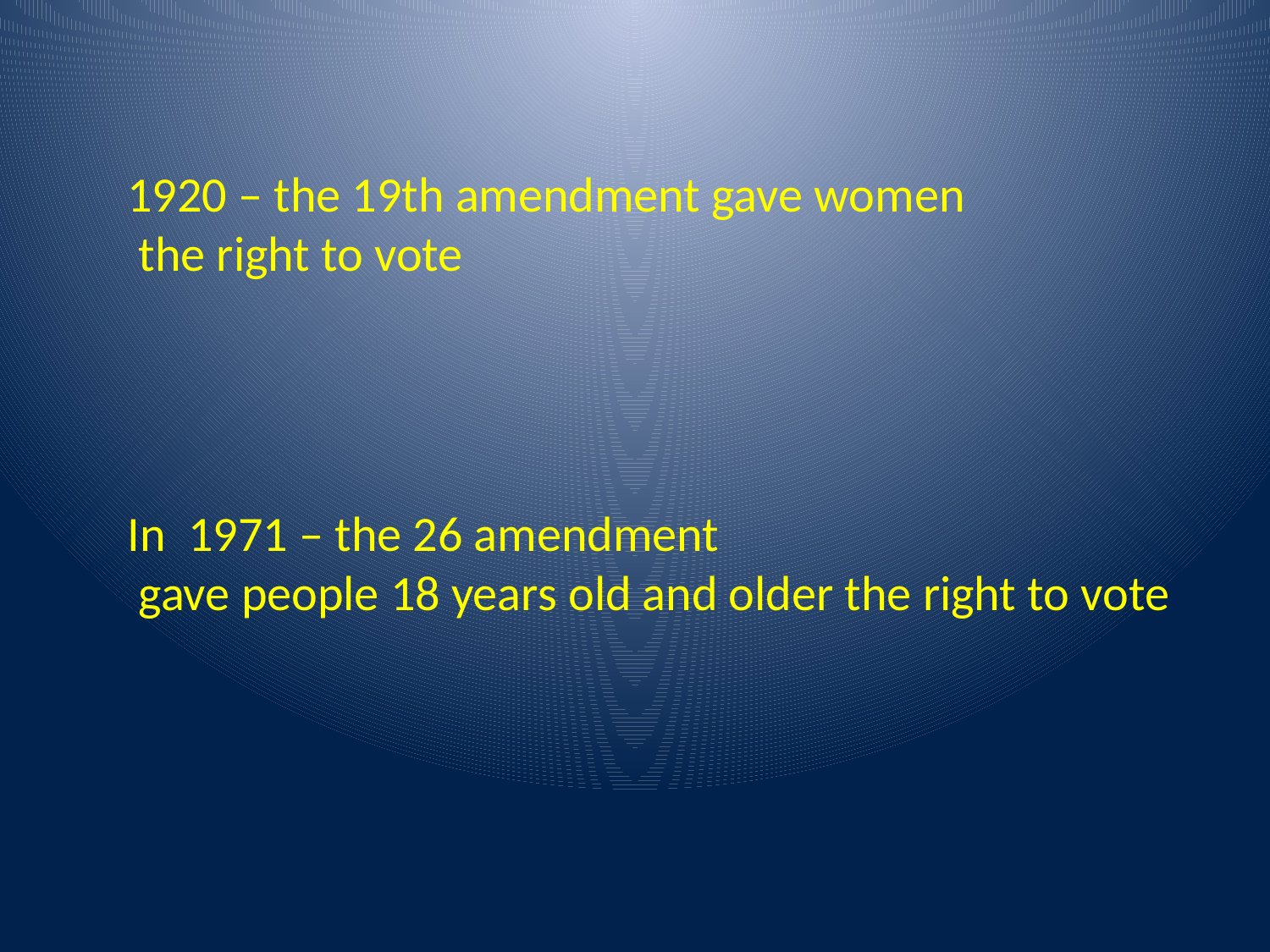

1920 – the 19th amendment gave women
 the right to vote
In  1971 – the 26 amendment
 gave people 18 years old and older the right to vote